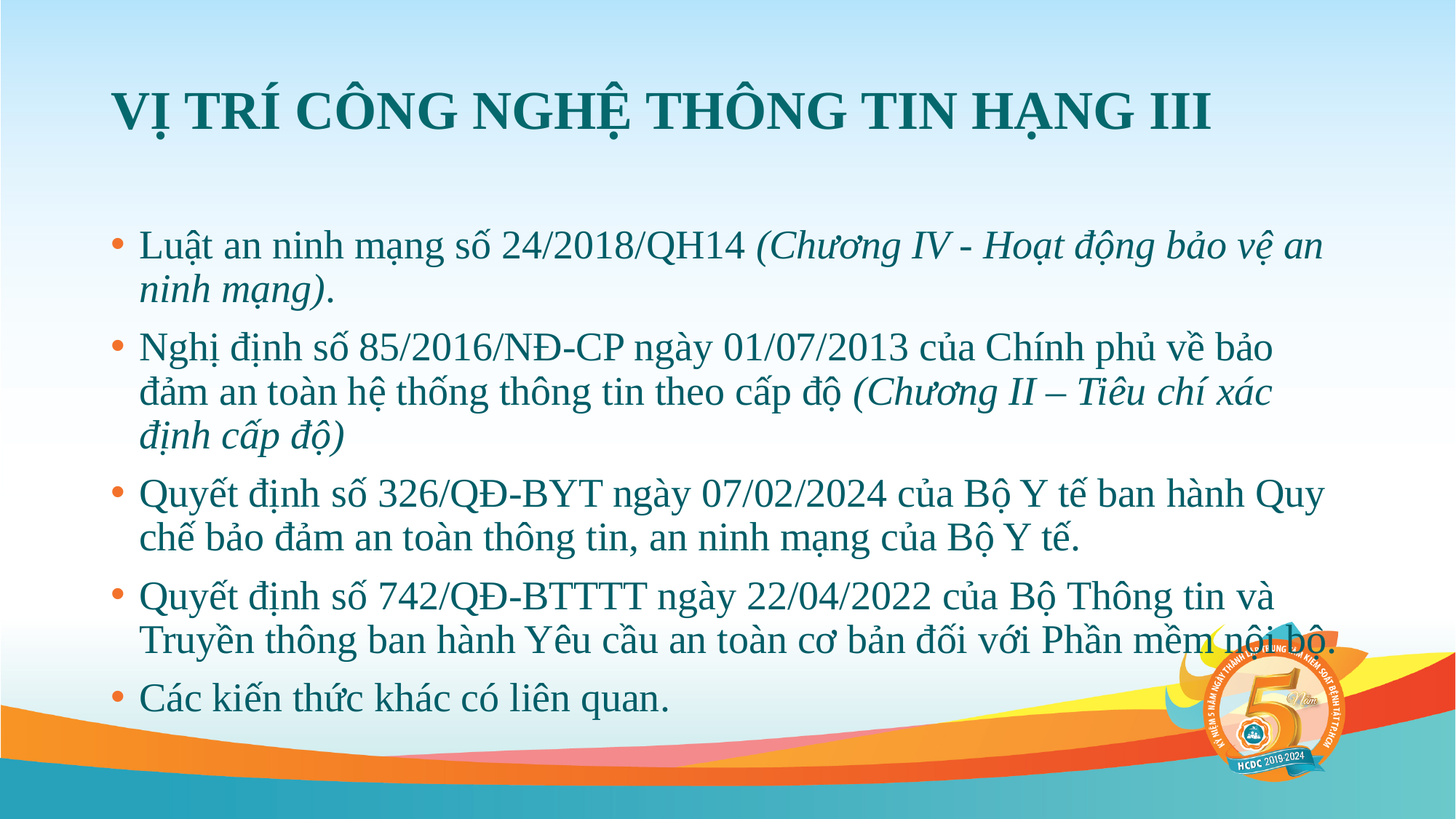

# VỊ TRÍ CÔNG NGHỆ THÔNG TIN HẠNG III
Luật an ninh mạng số 24/2018/QH14 (Chương IV - Hoạt động bảo vệ an ninh mạng).
Nghị định số 85/2016/NĐ-CP ngày 01/07/2013 của Chính phủ về bảo đảm an toàn hệ thống thông tin theo cấp độ (Chương II – Tiêu chí xác định cấp độ)
Quyết định số 326/QĐ-BYT ngày 07/02/2024 của Bộ Y tế ban hành Quy chế bảo đảm an toàn thông tin, an ninh mạng của Bộ Y tế.
Quyết định số 742/QĐ-BTTTT ngày 22/04/2022 của Bộ Thông tin và Truyền thông ban hành Yêu cầu an toàn cơ bản đối với Phần mềm nội bộ.
Các kiến thức khác có liên quan.